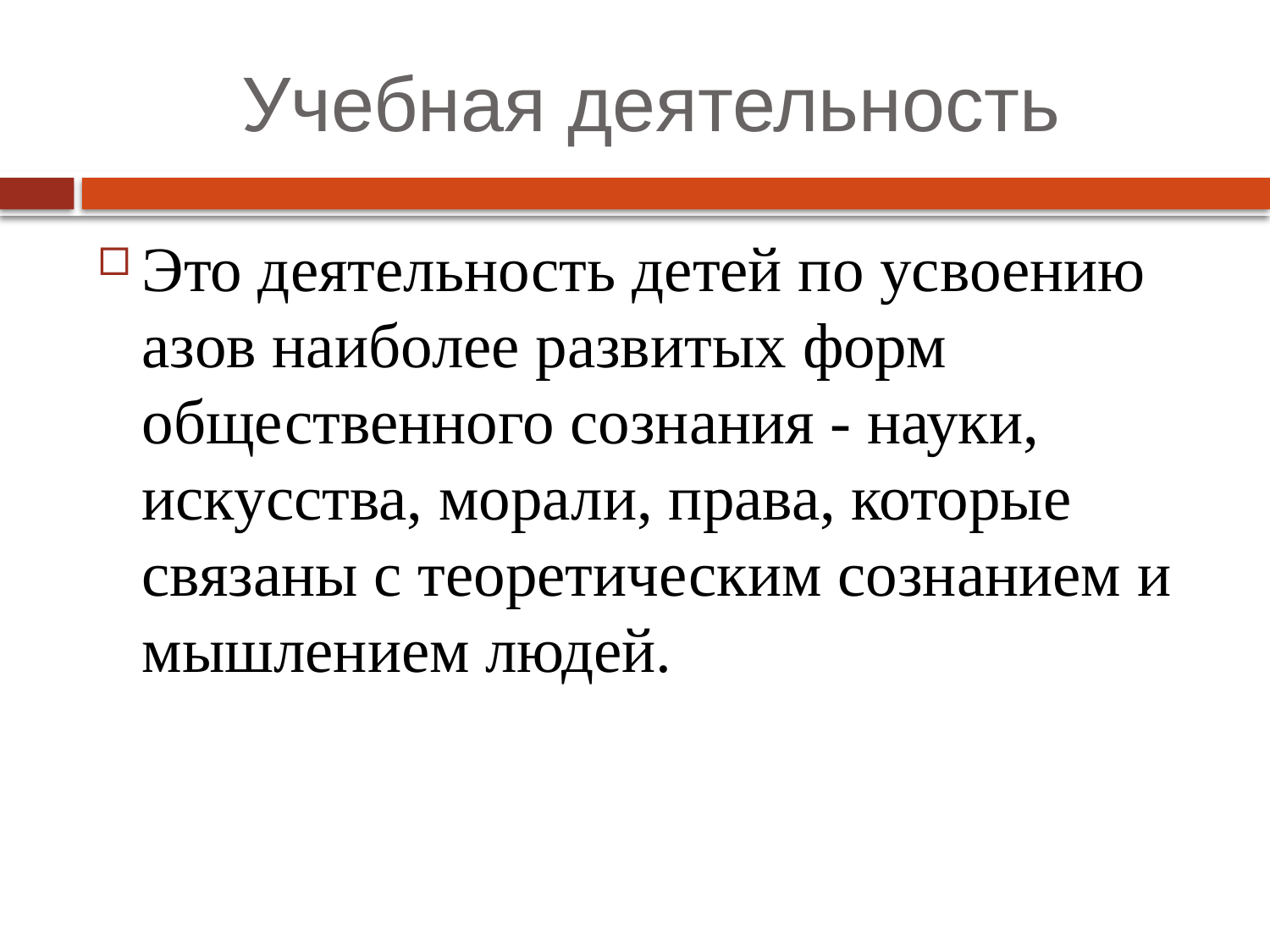

# Учебная деятельность
Это деятельность детей по усвоению азов наиболее развитых форм общественного сознания - науки, искусства, морали, права, которые связаны с теоретическим сознанием и мышлением людей.